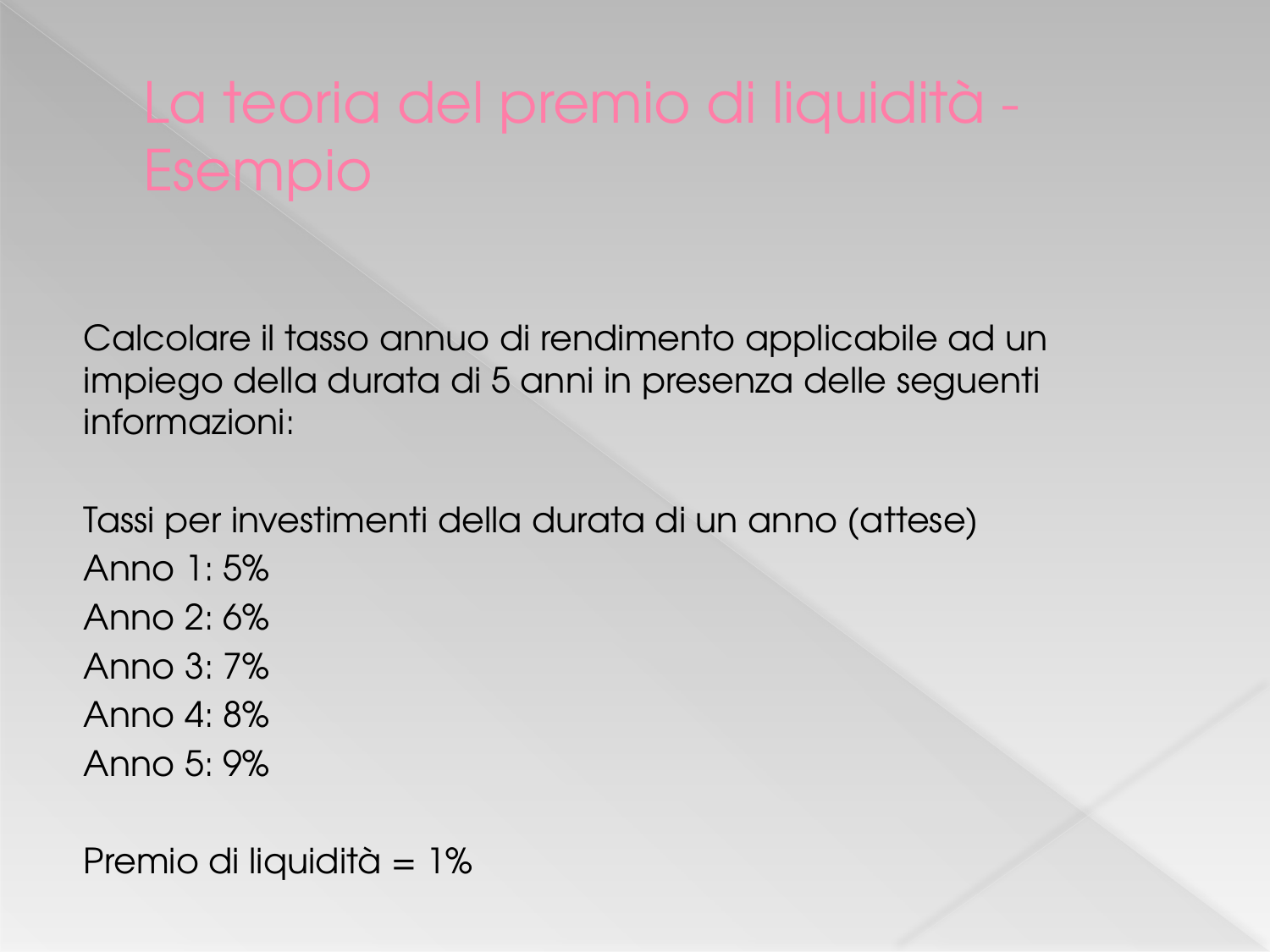

# La teoria del premio di liquidità - Esempio

Calcolare il tasso annuo di rendimento applicabile ad un impiego della durata di 5 anni in presenza delle seguenti informazioni:

Tassi per investimenti della durata di un anno (attese)
Anno 1: 5%
Anno 2: 6%
Anno 3: 7%
Anno 4: 8%
Anno 5: 9%

Premio di liquidità = 1%